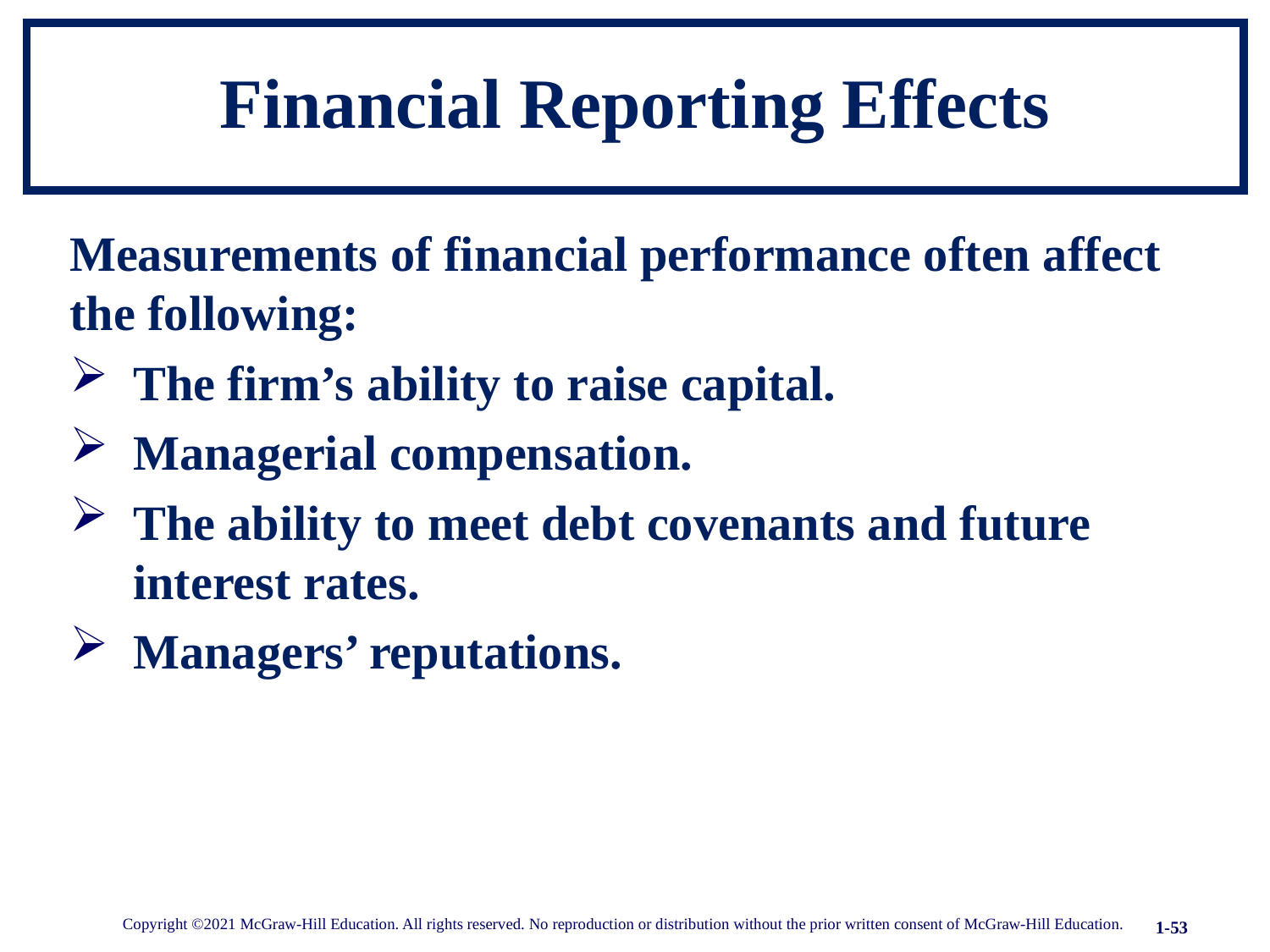

# Financial Reporting Effects
Measurements of financial performance often affect the following:
The firm’s ability to raise capital.
Managerial compensation.
The ability to meet debt covenants and future interest rates.
Managers’ reputations.
Copyright ©2021 McGraw-Hill Education. All rights reserved. No reproduction or distribution without the prior written consent of McGraw-Hill Education.
1-53